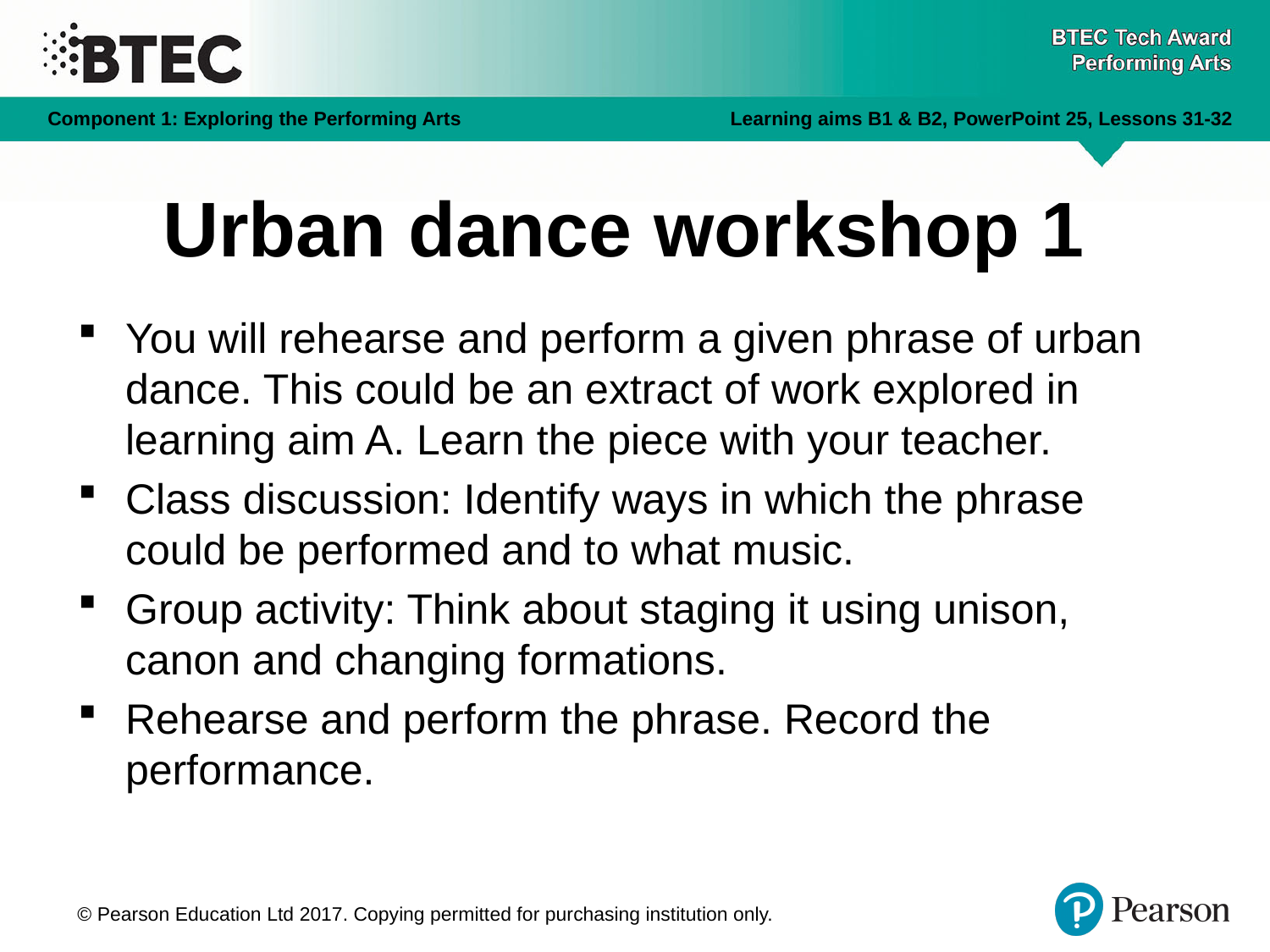

# Urban dance workshop 1
You will rehearse and perform a given phrase of urban dance. This could be an extract of work explored in learning aim A. Learn the piece with your teacher.
Class discussion: Identify ways in which the phrase could be performed and to what music.
Group activity: Think about staging it using unison, canon and changing formations.
Rehearse and perform the phrase. Record the performance.

© Pearson Education Ltd 2017. Copying permitted for purchasing institution only.